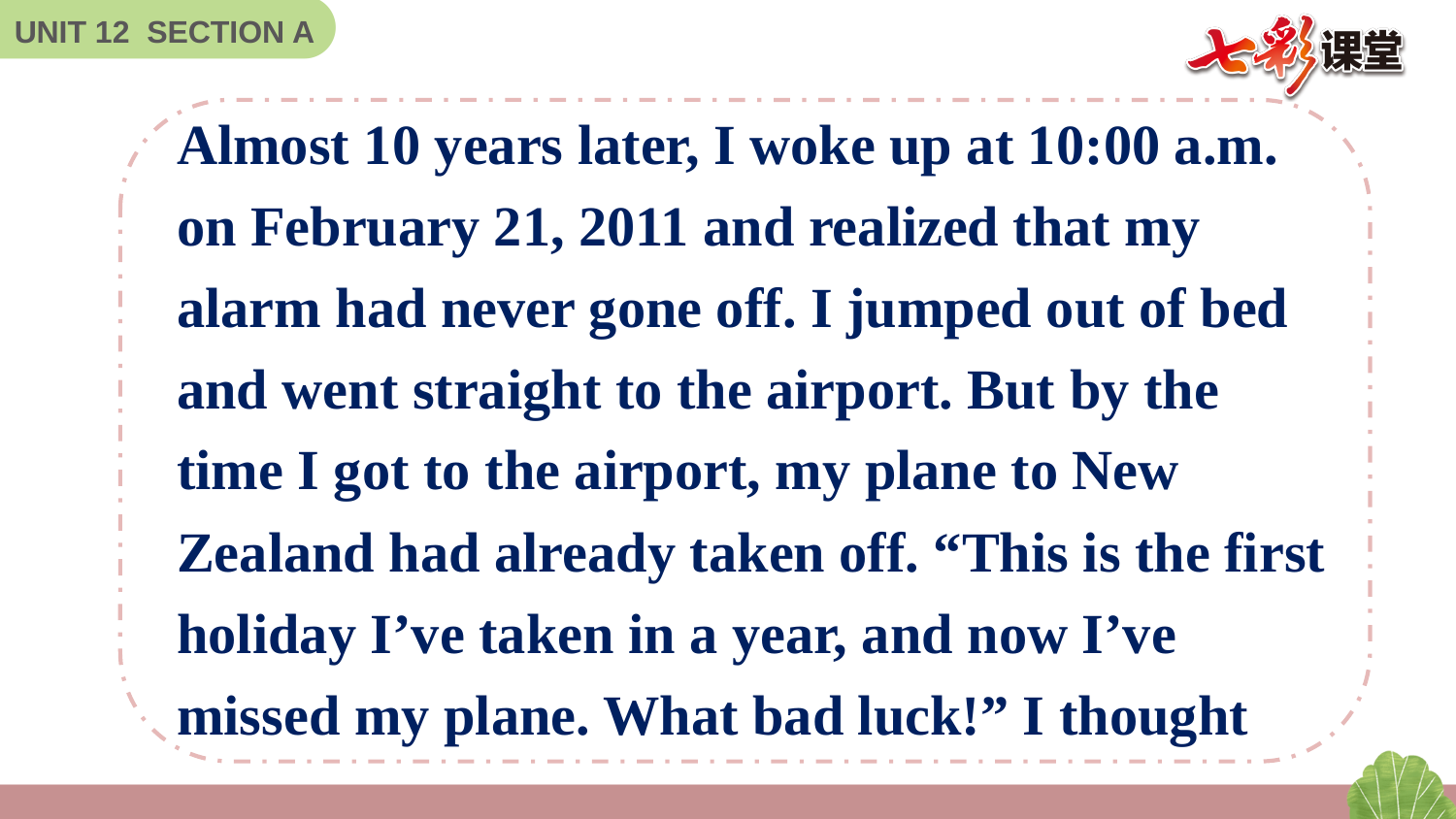

Almost 10 years later, I woke up at 10:00 a.m. on February 21, 2011 and realized that my alarm had never gone off. I jumped out of bed and went straight to the airport. But by the time I got to the airport, my plane to New Zealand had already taken off. “This is the first holiday I’ve taken in a year, and now I’ve missed my plane. What bad luck!” I thought